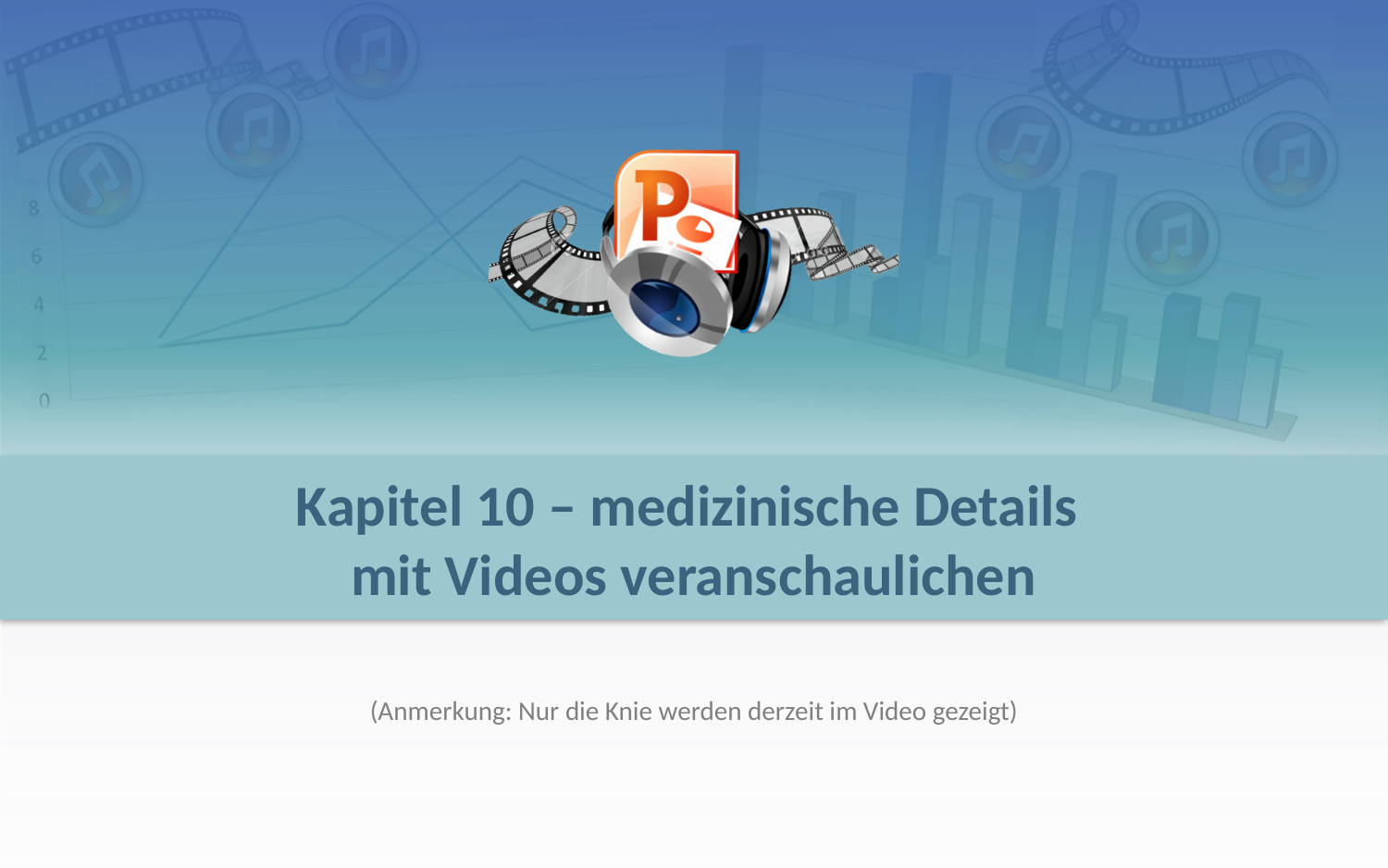

# Kapitel 10 – medizinische Details mit Videos veranschaulichen
(Anmerkung: Nur die Knie werden derzeit im Video gezeigt)